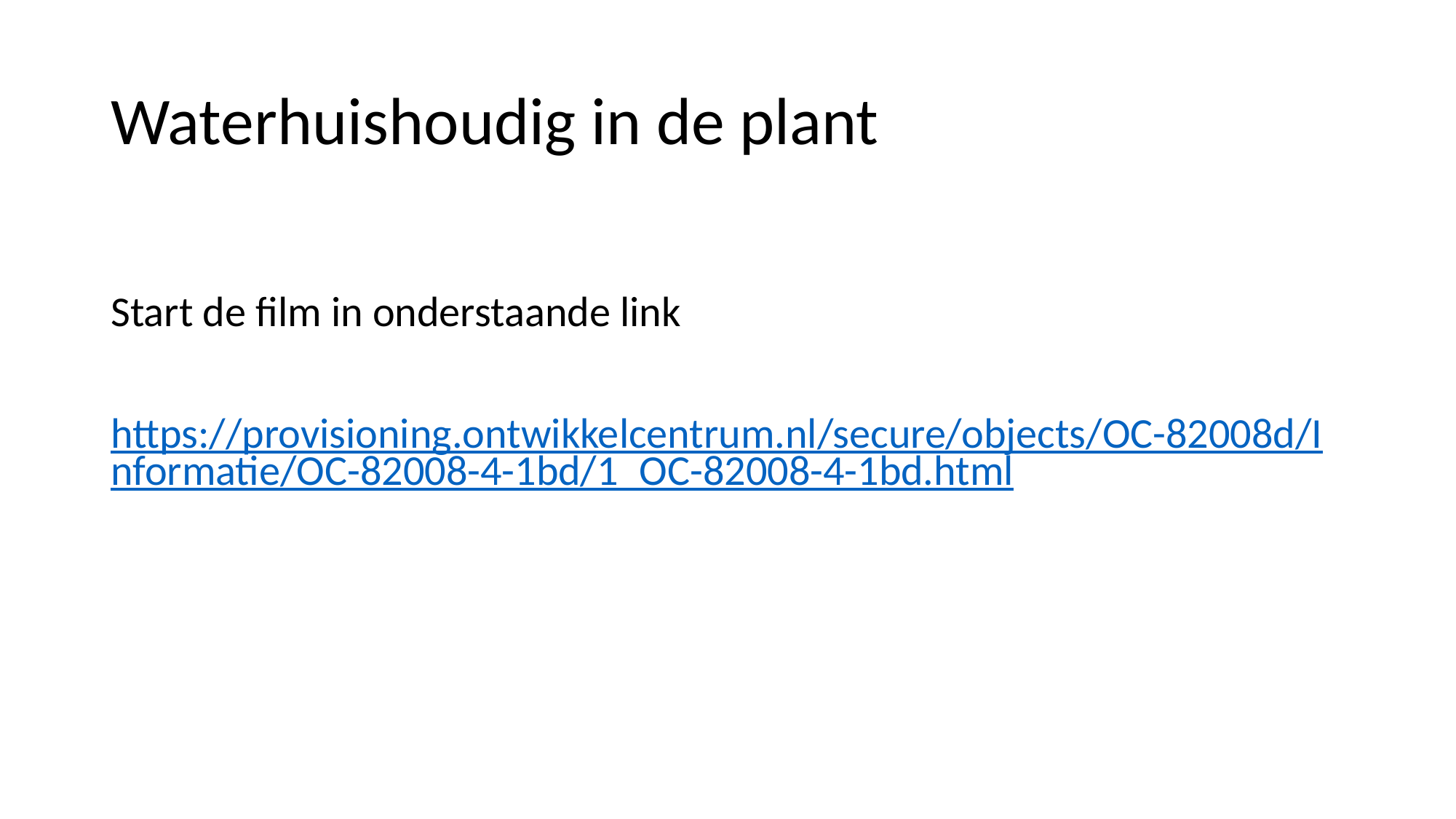

# Waterhuishoudig in de plant

Start de film in onderstaande link

https://provisioning.ontwikkelcentrum.nl/secure/objects/OC-82008d/Informatie/OC-82008-4-1bd/1_OC-82008-4-1bd.html